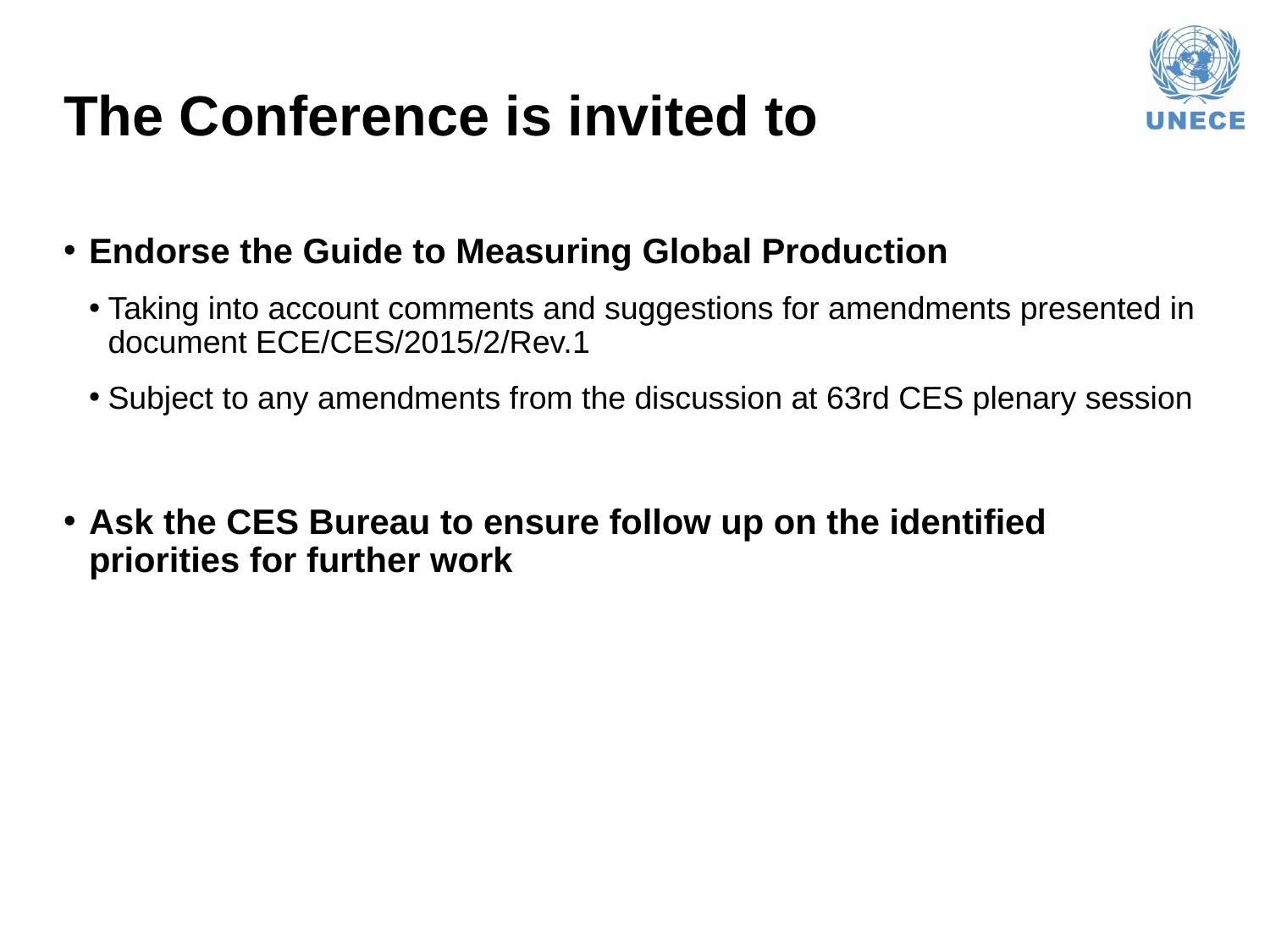

# The Conference is invited to
Endorse the Guide to Measuring Global Production
Taking into account comments and suggestions for amendments presented in document ECE/CES/2015/2/Rev.1
Subject to any amendments from the discussion at 63rd CES plenary session

Ask the CES Bureau to ensure follow up on the identified priorities for further work